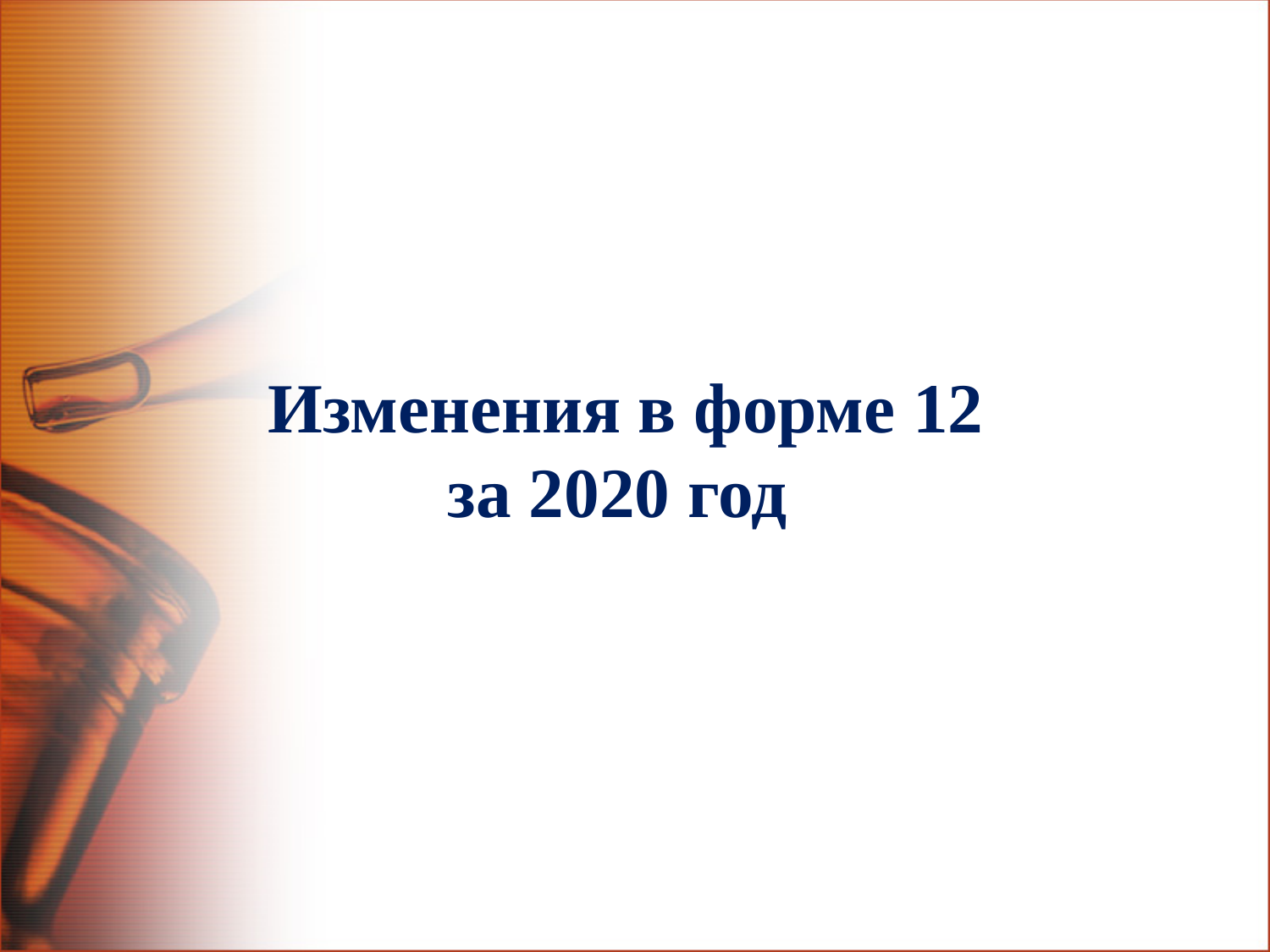

# Изменения в форме 12 за 2020 год